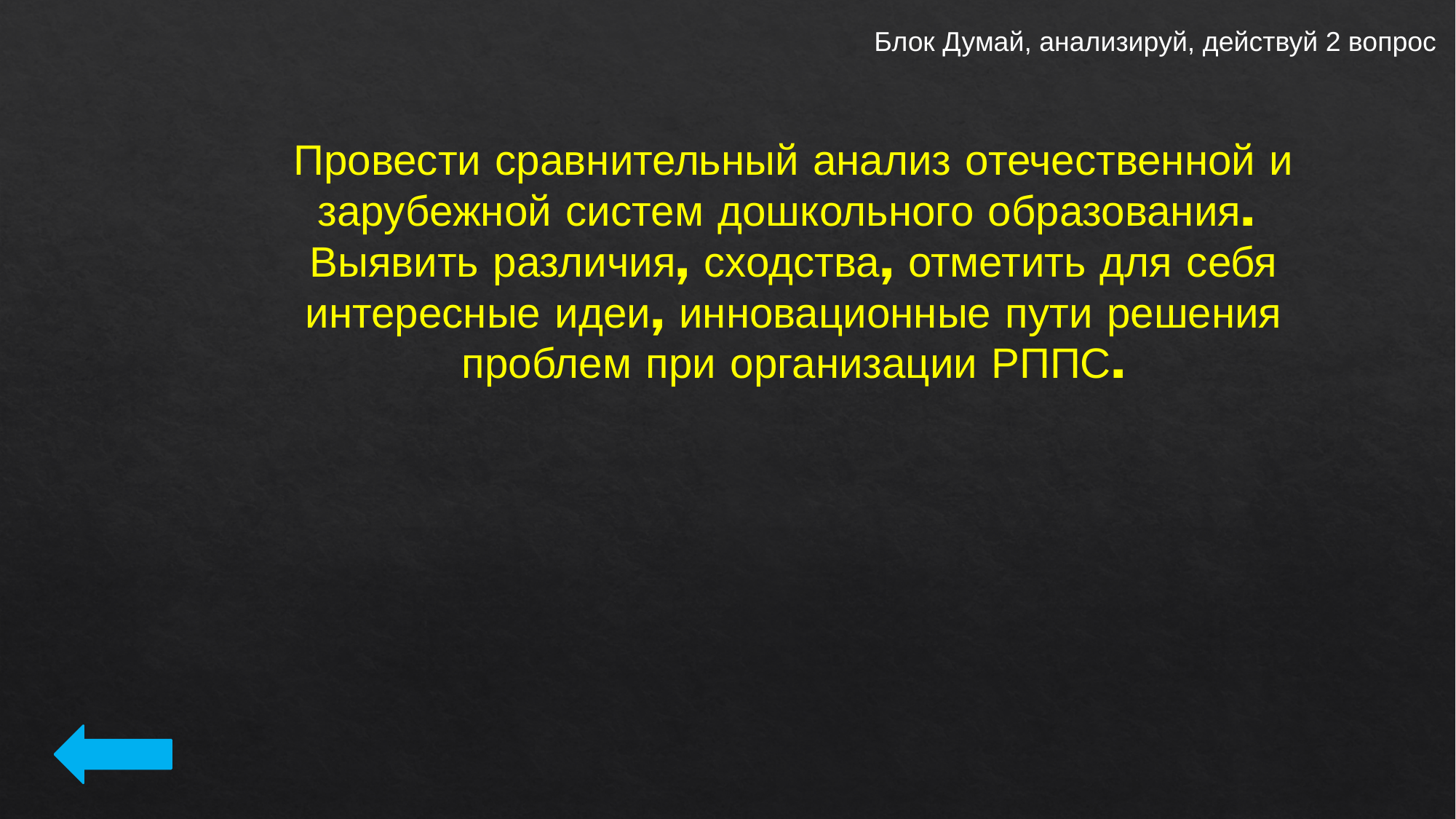

Блок Думай, анализируй, действуй 2 вопрос
Провести сравнительный анализ отечественной и зарубежной систем дошкольного образования.
Выявить различия, сходства, отметить для себя интересные идеи, инновационные пути решения проблем при организации РППС.